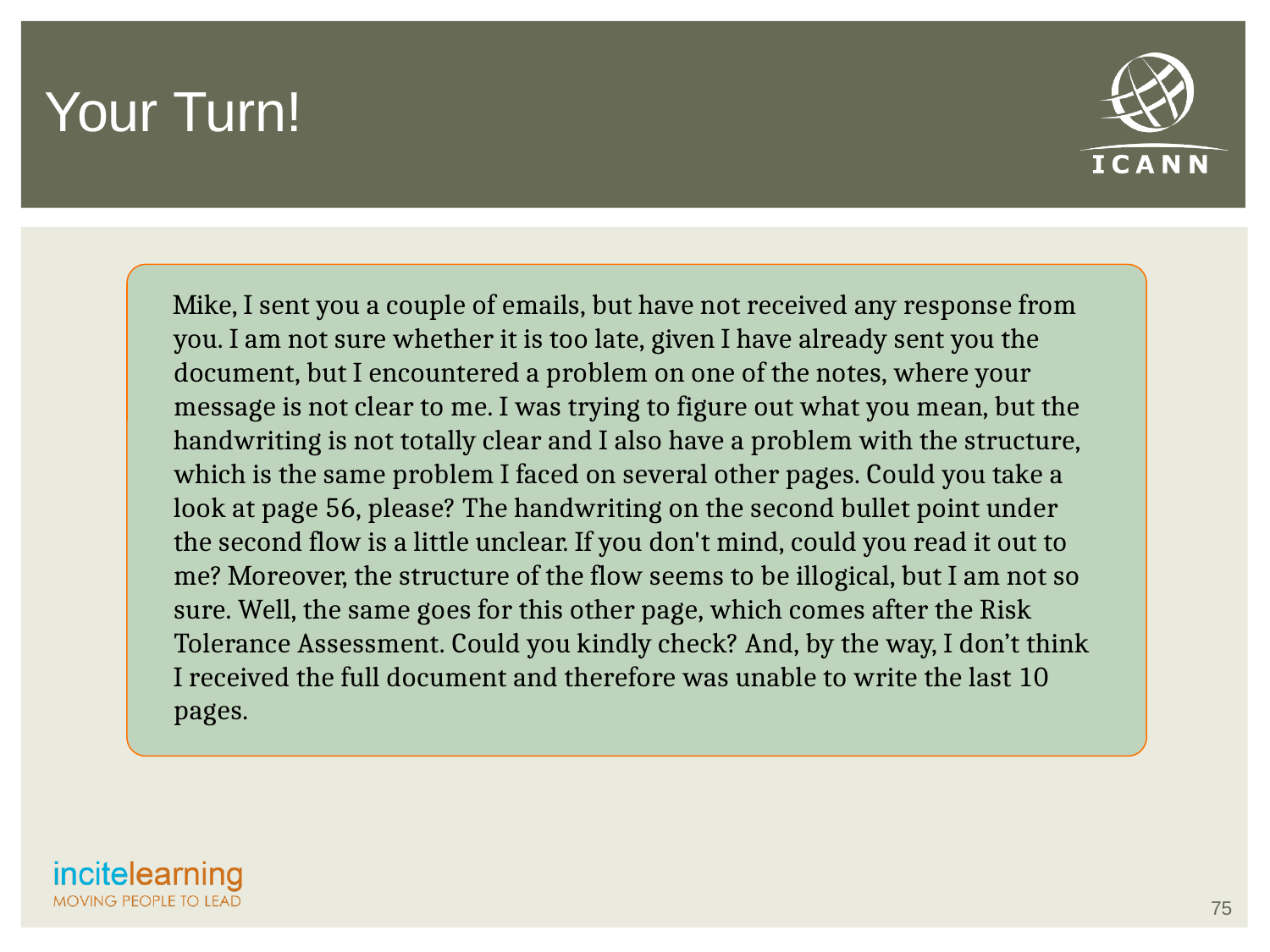

Your Turn!

Mike, I sent you a couple of emails, but have not received any response from you. I am not sure whether it is too late, given I have already sent you the document, but I encountered a problem on one of the notes, where your message is not clear to me. I was trying to figure out what you mean, but the handwriting is not totally clear and I also have a problem with the structure, which is the same problem I faced on several other pages. Could you take a look at page 56, please? The handwriting on the second bullet point under the second flow is a little unclear. If you don't mind, could you read it out to me? Moreover, the structure of the flow seems to be illogical, but I am not so sure. Well, the same goes for this other page, which comes after the Risk Tolerance Assessment. Could you kindly check? And, by the way, I don’t think I received the full document and therefore was unable to write the last 10 pages.
75